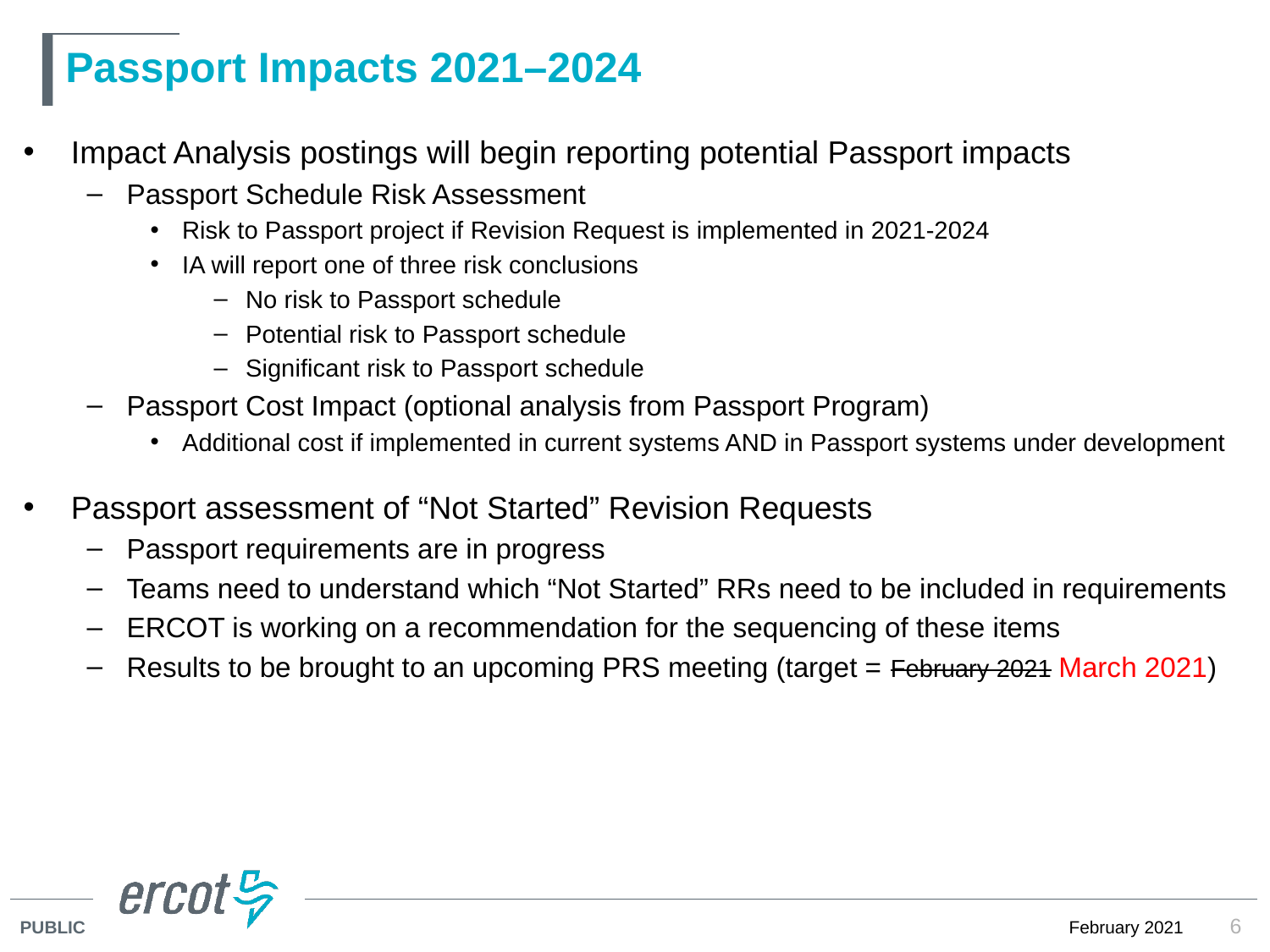

# Passport Impacts 2021–2024
Impact Analysis postings will begin reporting potential Passport impacts
Passport Schedule Risk Assessment
Risk to Passport project if Revision Request is implemented in 2021-2024
IA will report one of three risk conclusions
No risk to Passport schedule
Potential risk to Passport schedule
Significant risk to Passport schedule
Passport Cost Impact (optional analysis from Passport Program)
Additional cost if implemented in current systems AND in Passport systems under development

Passport assessment of “Not Started” Revision Requests
Passport requirements are in progress
Teams need to understand which “Not Started” RRs need to be included in requirements
ERCOT is working on a recommendation for the sequencing of these items
Results to be brought to an upcoming PRS meeting (target = February 2021 March 2021)

6